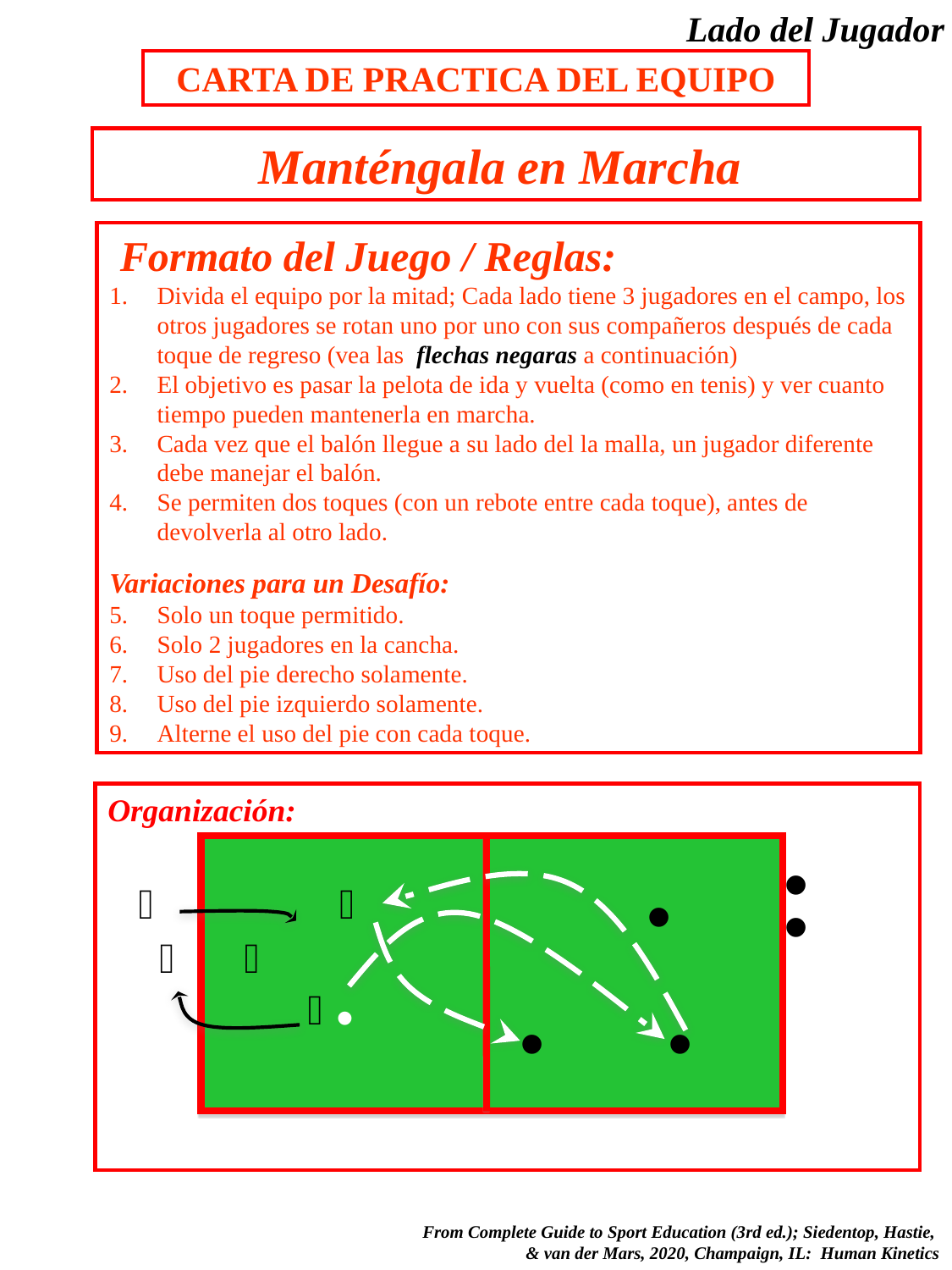

Lado del Jugador
CARTA DE PRACTICA DEL EQUIPO
Manténgala en Marcha
 Formato del Juego / Reglas:
Divida el equipo por la mitad; Cada lado tiene 3 jugadores en el campo, los otros jugadores se rotan uno por uno con sus compañeros después de cada toque de regreso (vea las  flechas negaras a continuación)
El objetivo es pasar la pelota de ida y vuelta (como en tenis) y ver cuanto tiempo pueden mantenerla en marcha.
Cada vez que el balón llegue a su lado del la malla, un jugador diferente debe manejar el balón.
Se permiten dos toques (con un rebote entre cada toque), antes de devolverla al otro lado.

Variaciones para un Desafío:
Solo un toque permitido.
Solo 2 jugadores en la cancha.
Uso del pie derecho solamente.
Uso del pie izquierdo solamente.
Alterne el uso del pie con cada toque.
Organización:

 From Complete Guide to Sport Education (3rd ed.); Siedentop, Hastie,
& van der Mars, 2020, Champaign, IL:  Human Kinetics